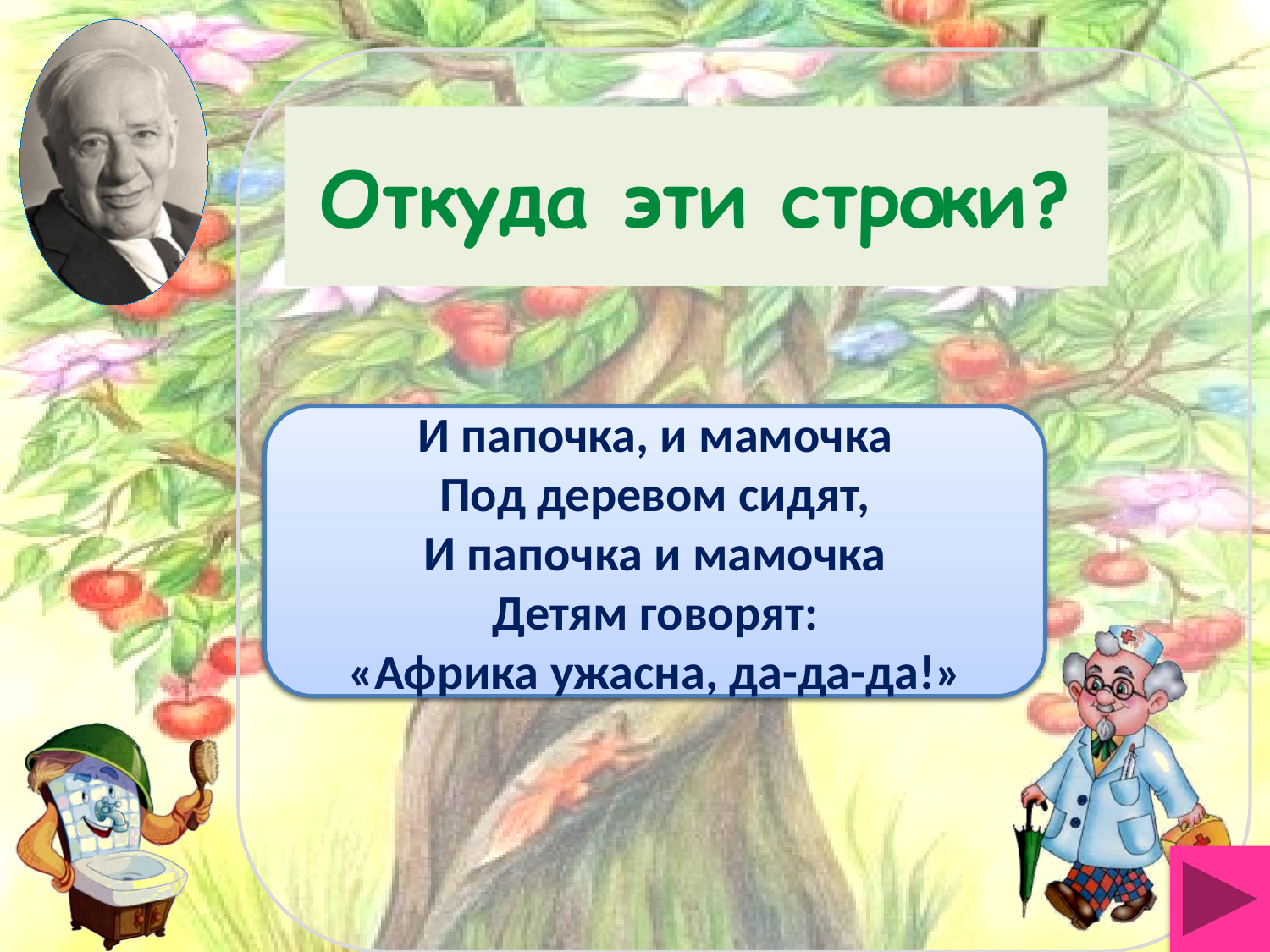

# Откуда эти строки?
«Бармалей»
И папочка, и мамочка
Под деревом сидят,
И папочка и мамочка
Детям говорят:
«Африка ужасна, да-да-да!»